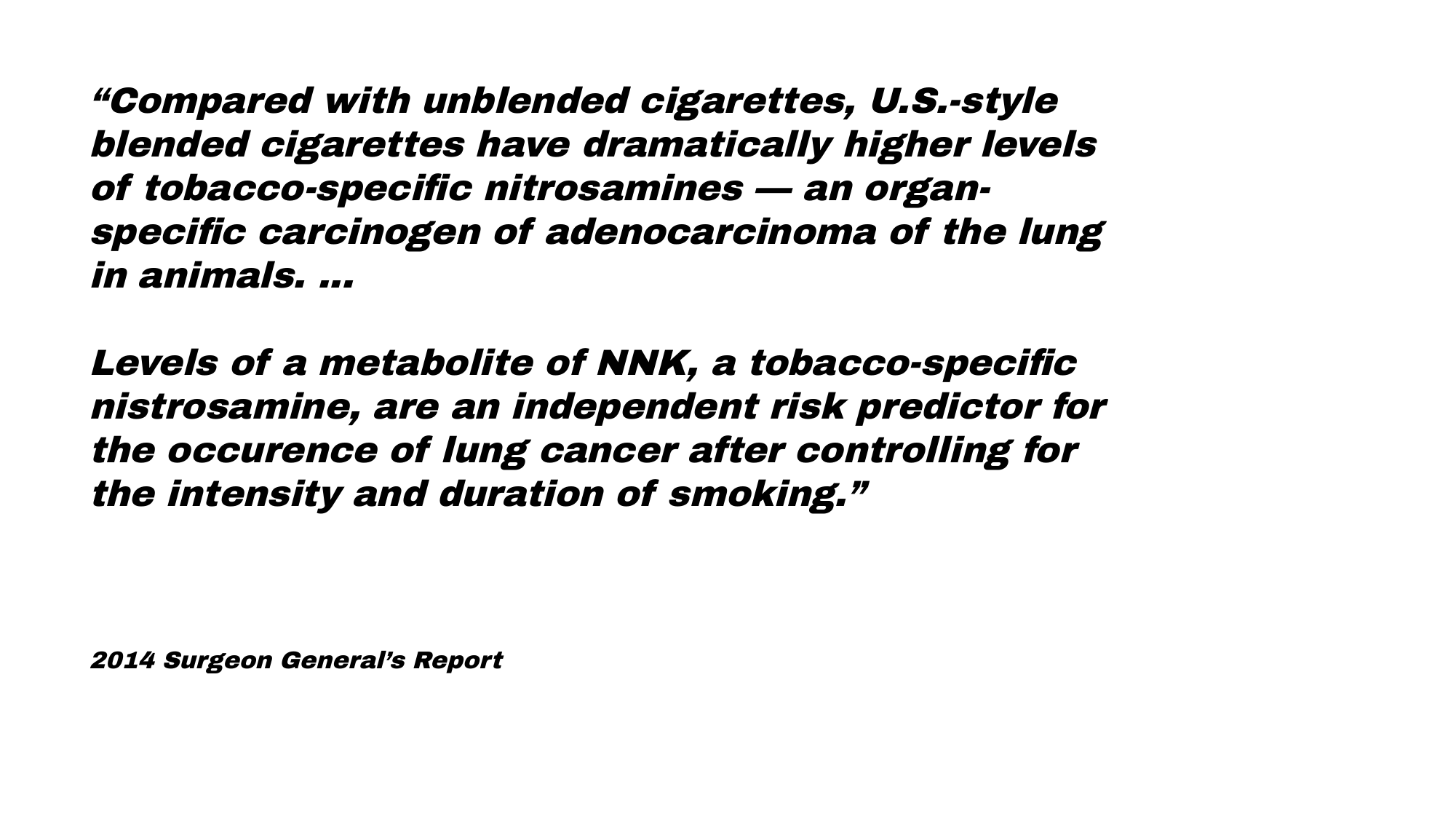

“Compared with unblended cigarettes, U.S.-style blended cigarettes have dramatically higher levels of tobacco-specific nitrosamines — an organ-specific carcinogen of adenocarcinoma of the lung in animals. ...

Levels of a metabolite of NNK, a tobacco-specific nistrosamine, are an independent risk predictor for the occurence of lung cancer after controlling for the intensity and duration of smoking.”

2014 Surgeon General’s Report